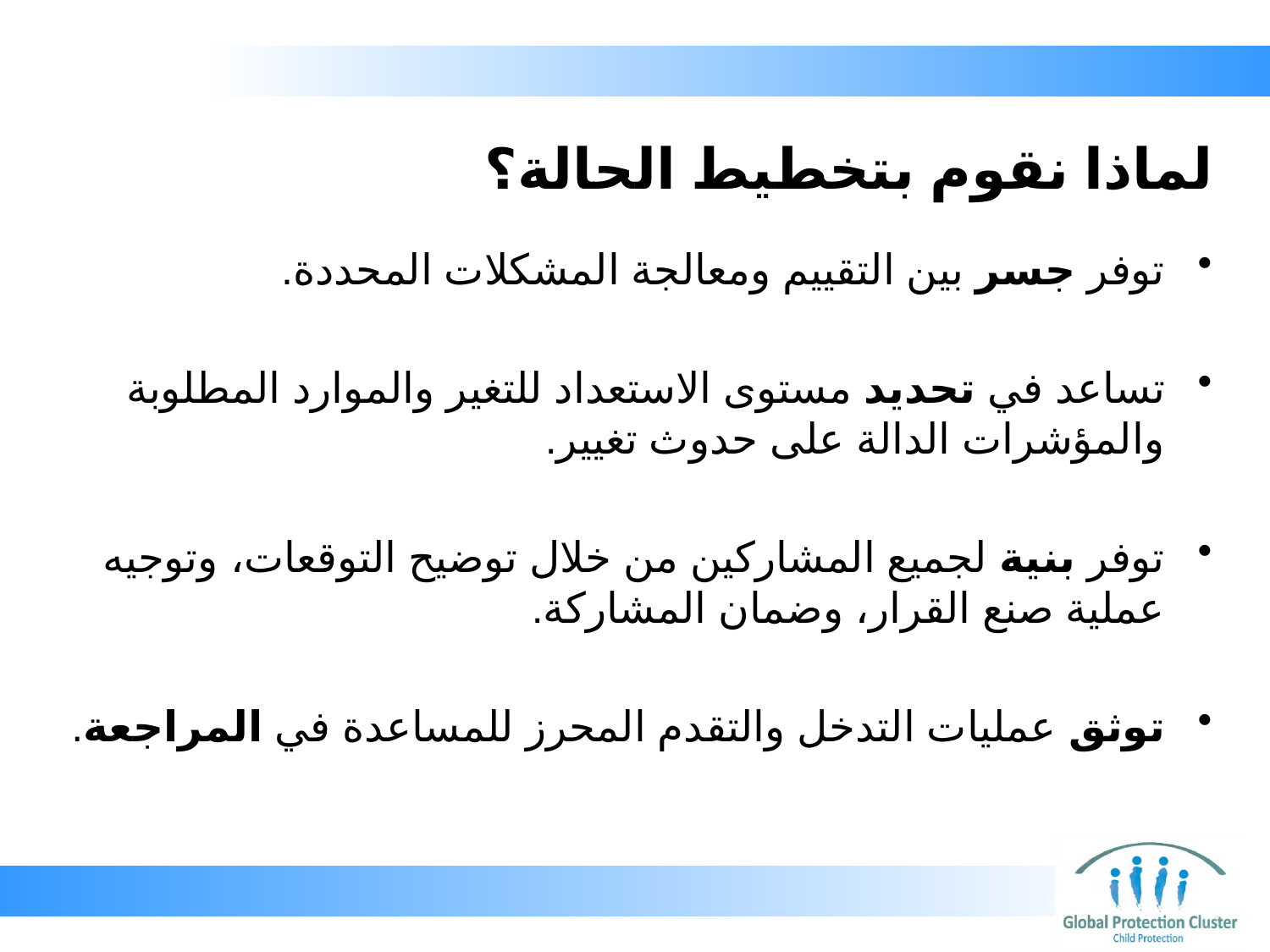

# لماذا نقوم بتخطيط الحالة؟
توفر جسر بين التقييم ومعالجة المشكلات المحددة.

تساعد في تحديد مستوى الاستعداد للتغير والموارد المطلوبة والمؤشرات الدالة على حدوث تغيير.

توفر بنية لجميع المشاركين من خلال توضيح التوقعات، وتوجيه عملية صنع القرار، وضمان المشاركة.

توثق عمليات التدخل والتقدم المحرز للمساعدة في المراجعة.